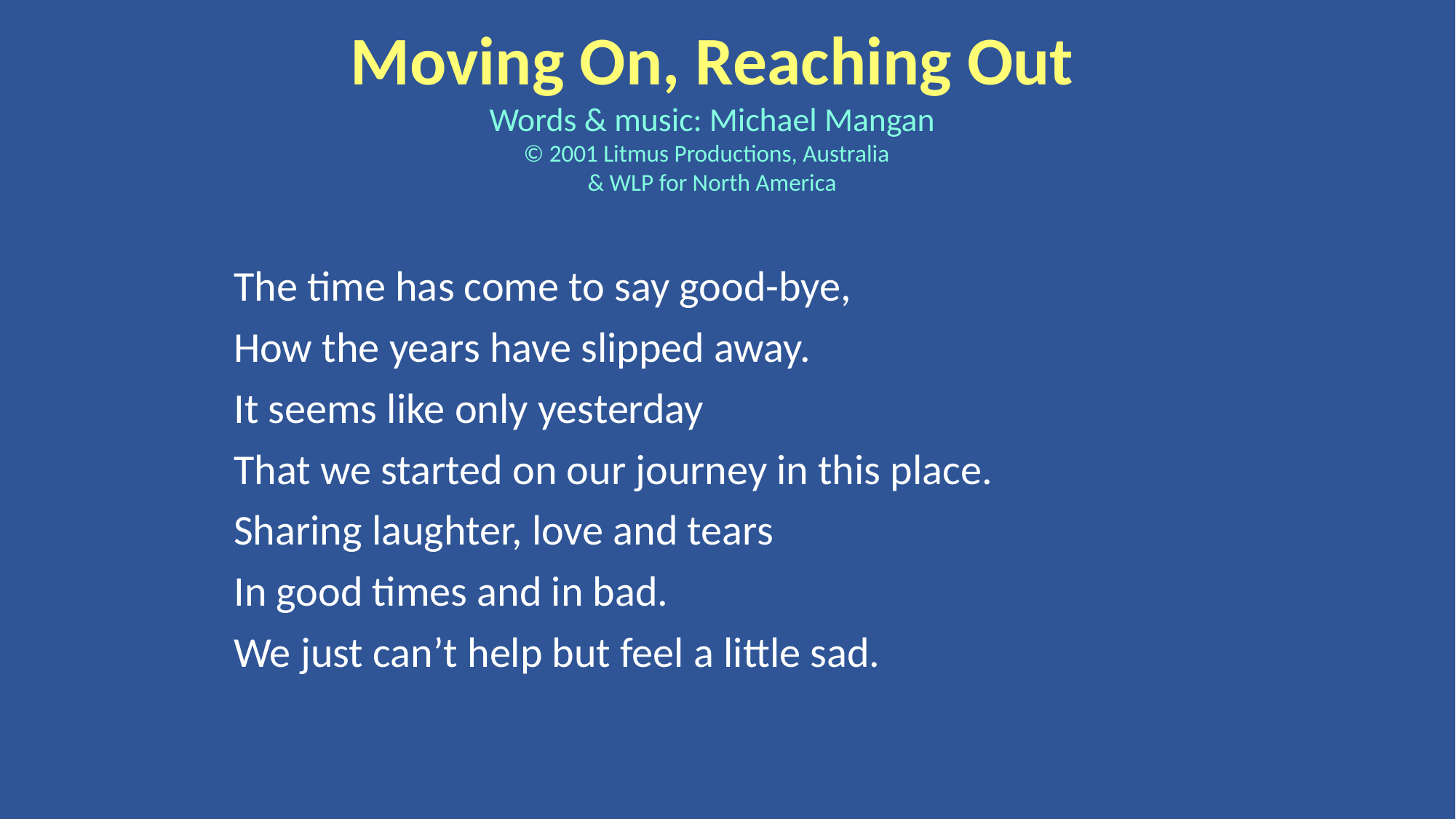

Moving On, Reaching Out
Words & music: Michael Mangan
© 2001 Litmus Productions, Australia
& WLP for North America
The time has come to say good-bye,
How the years have slipped away.
It seems like only yesterday
That we started on our journey in this place.
Sharing laughter, love and tears
In good times and in bad.
We just can’t help but feel a little sad.